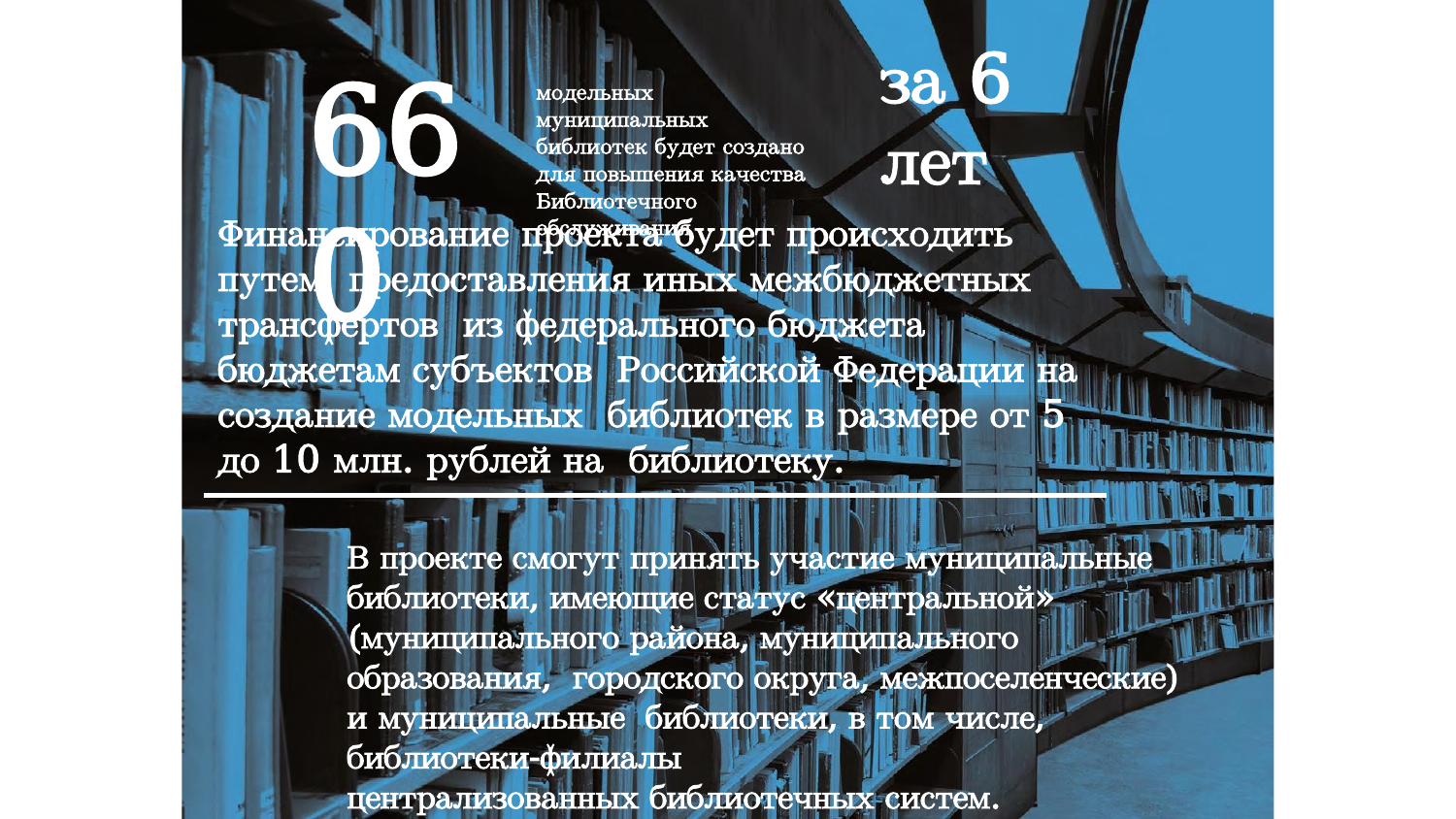

660
# за 6 лет
модельных муниципальных  библиотек будет создано  для повышения качества
Библиотечного обслуживания
Финансирование проекта будет происходить путем  предоставления иных межбюджетных трансфертов  из федерального бюджета бюджетам субъектов  Российской Федерации на создание модельных  библиотек в размере от 5 до 10 млн. рублей на  библиотеку.

В проекте смогут принять участие муниципальные  библиотеки, имеющие статус «центральной»  (муниципального района, муниципального образования,  городского округа, межпоселенческие) и муниципальные  библиотеки, в том числе, библиотеки-филиалы
централизованных библиотечных систем.